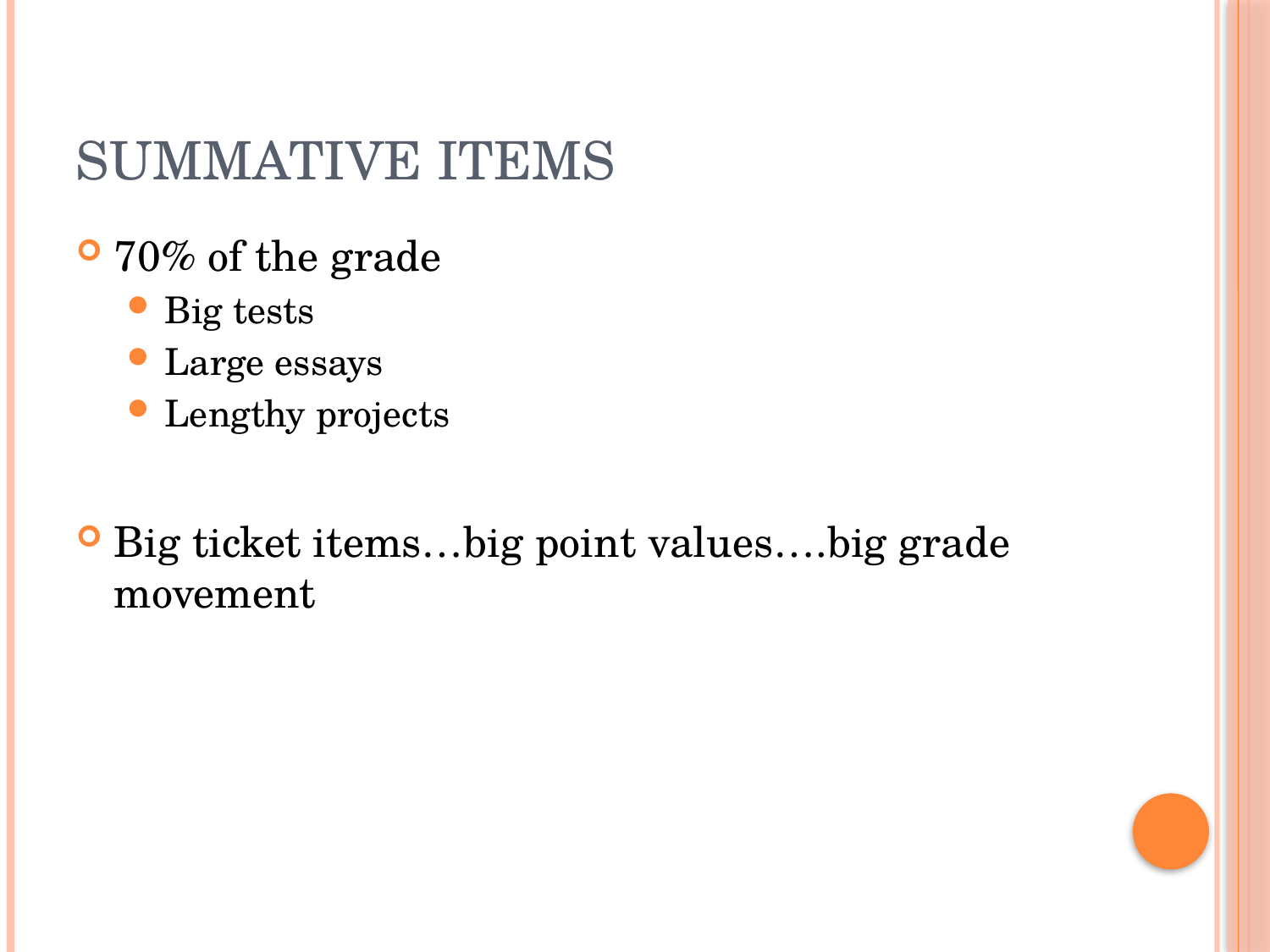

# Summative Items
70% of the grade
Big tests
Large essays
Lengthy projects

Big ticket items…big point values….big grade movement